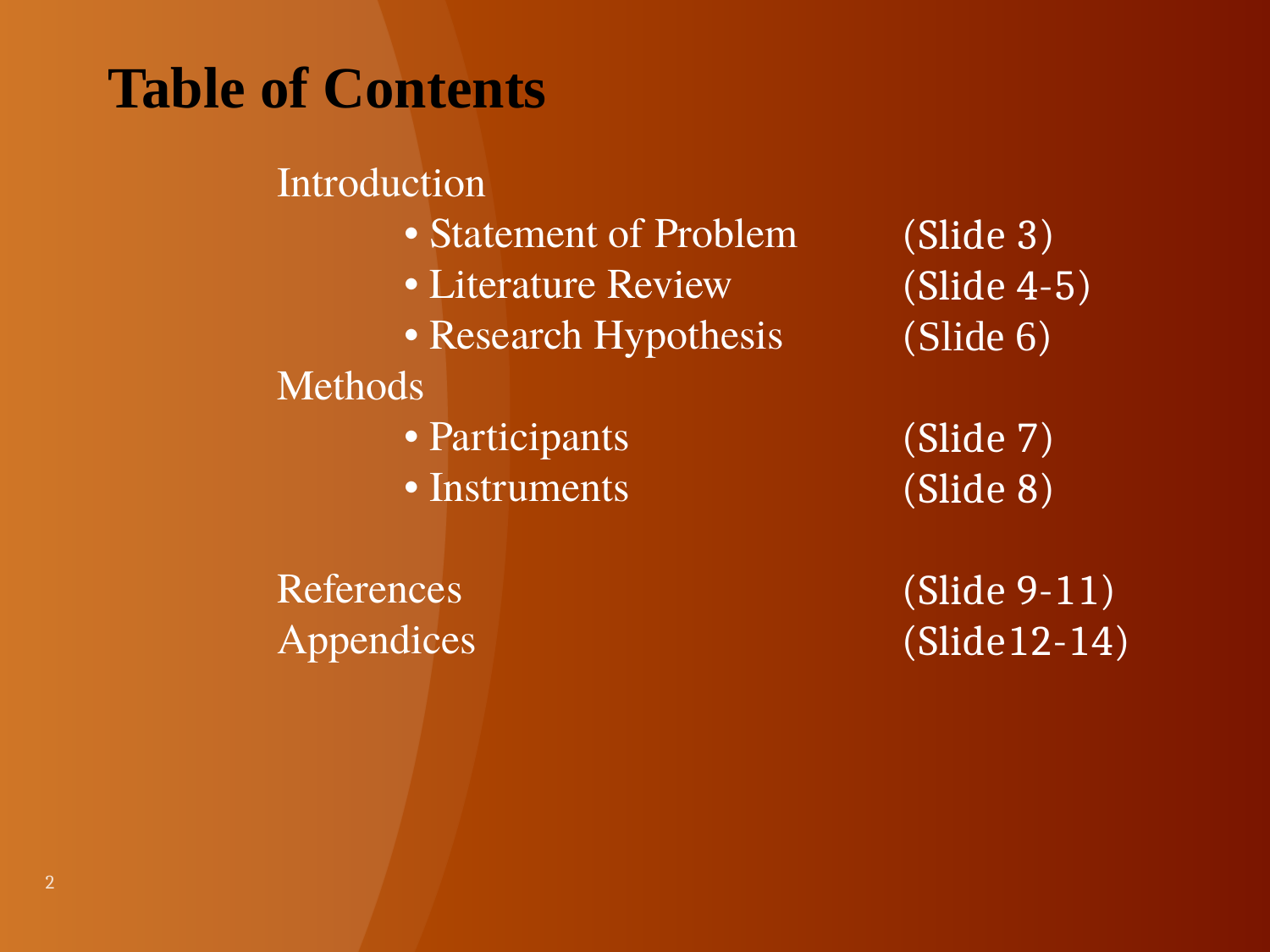

# Table of Contents
Introduction
	• Statement of Problem	• Literature Review
	• Research Hypothesis
Methods
	• Participants
	• Instruments

References
Appendices

(Slide 3)
(Slide 4-5)
(Slide 6)

(Slide 7)
(Slide 8)

(Slide 9-11)
(Slide12-14)

2